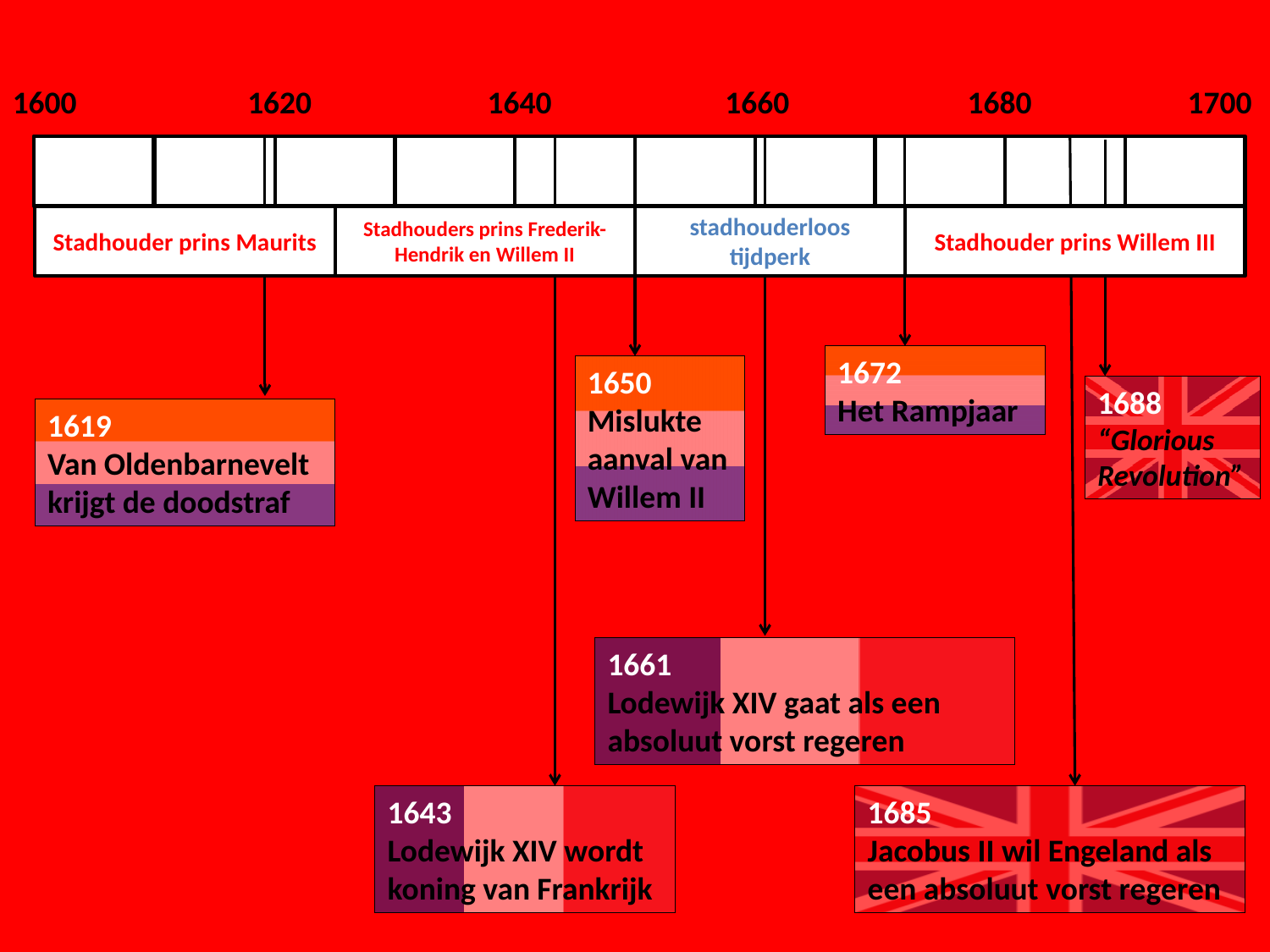

1600
1620
1640
1660
1680
1700

Stadhouder prins Maurits
Stadhouders prins Frederik-Hendrik en Willem II
stadhouderloos tijdperk
Stadhouder prins Willem III
1672
Het Rampjaar
1650
Mislukte aanval van Willem II
1688
“Glorious Revolution”
1619
Van Oldenbarnevelt krijgt de doodstraf
1661
Lodewijk XIV gaat als een absoluut vorst regeren
1643
Lodewijk XIV wordt koning van Frankrijk
1685
Jacobus II wil Engeland als een absoluut vorst regeren